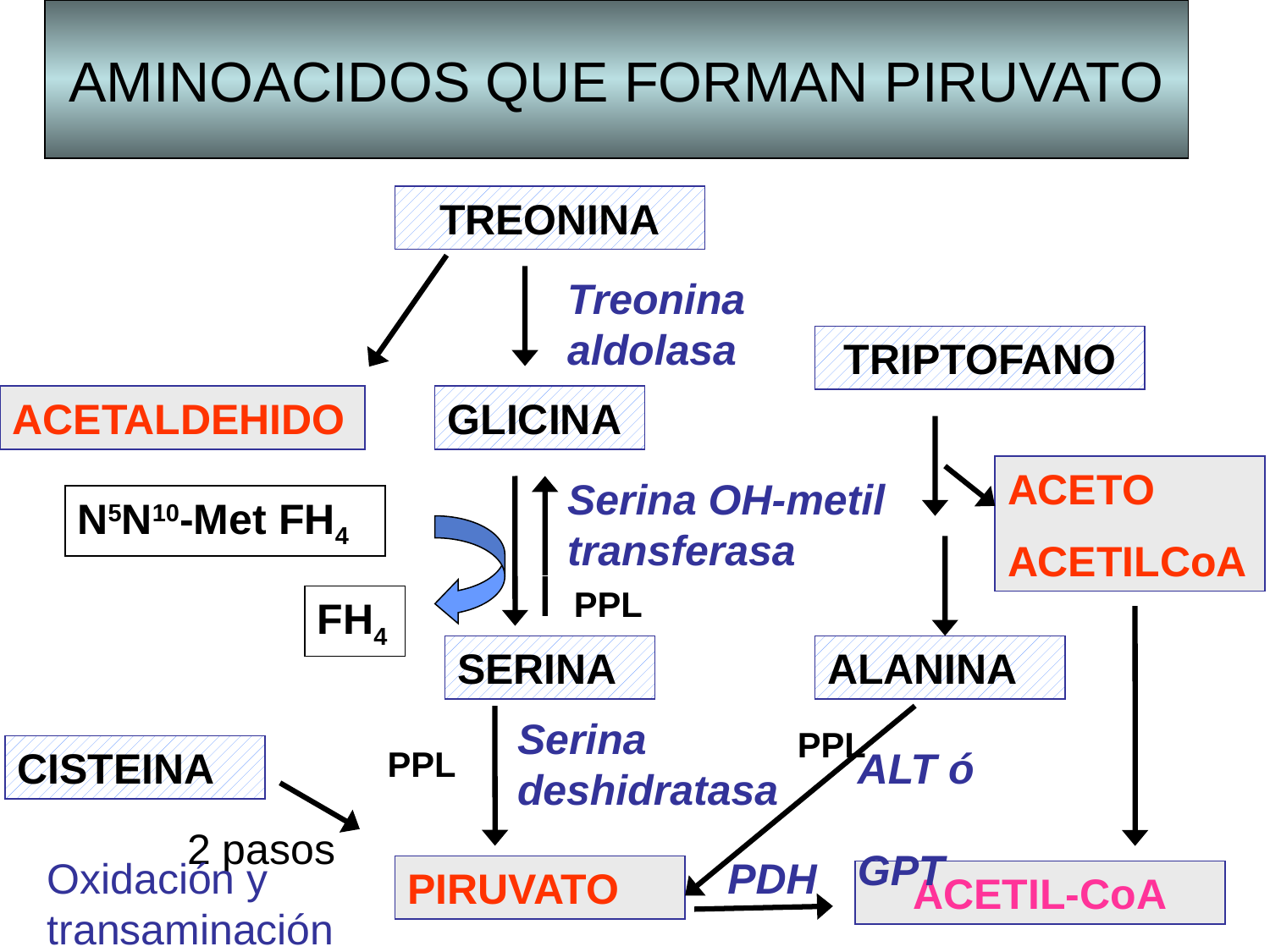

# AMINOACIDOS QUE FORMAN PIRUVATO
TREONINA

Treonina aldolasa
TRIPTOFANO
ACETALDEHIDO
GLICINA

ACETO
ACETILCoA
Serina OH-metil transferasa

N5N10-Met FH4

PPL
FH4

SERINA
ALANINA

Serina deshidratasa

PPL
CISTEINA
PPL
ALT ó        GPT

2 pasos
Oxidación y transaminación
PDH
PIRUVATO

ACETIL-CoA